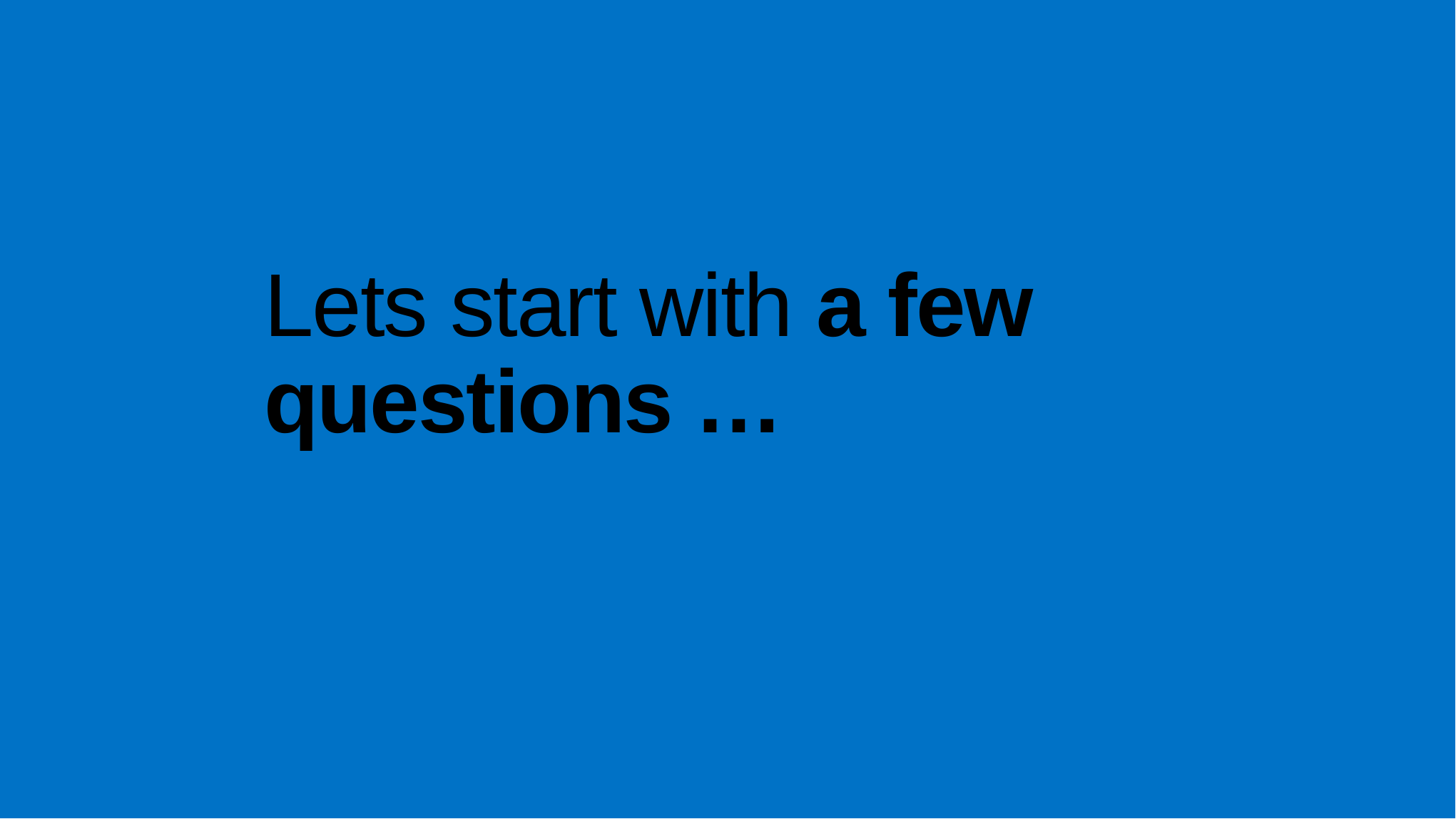

# Lets start with a few questions …